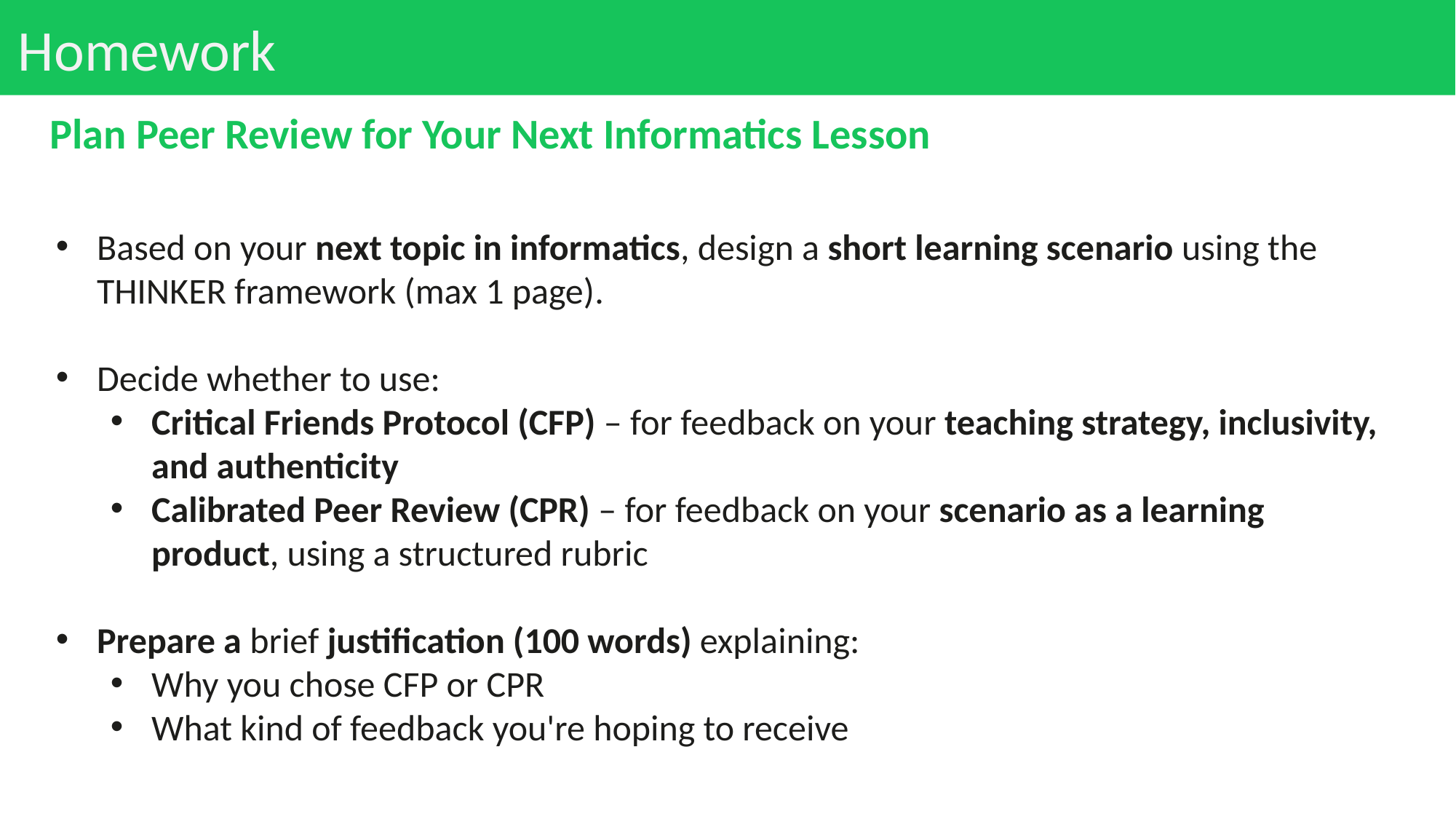

# Homework
Plan Peer Review for Your Next Informatics Lesson
Based on your next topic in informatics, design a short learning scenario using the THINKER framework (max 1 page).

Decide whether to use:
Critical Friends Protocol (CFP) – for feedback on your teaching strategy, inclusivity, and authenticity
Calibrated Peer Review (CPR) – for feedback on your scenario as a learning product, using a structured rubric

Prepare a brief justification (100 words) explaining:
Why you chose CFP or CPR
What kind of feedback you're hoping to receive